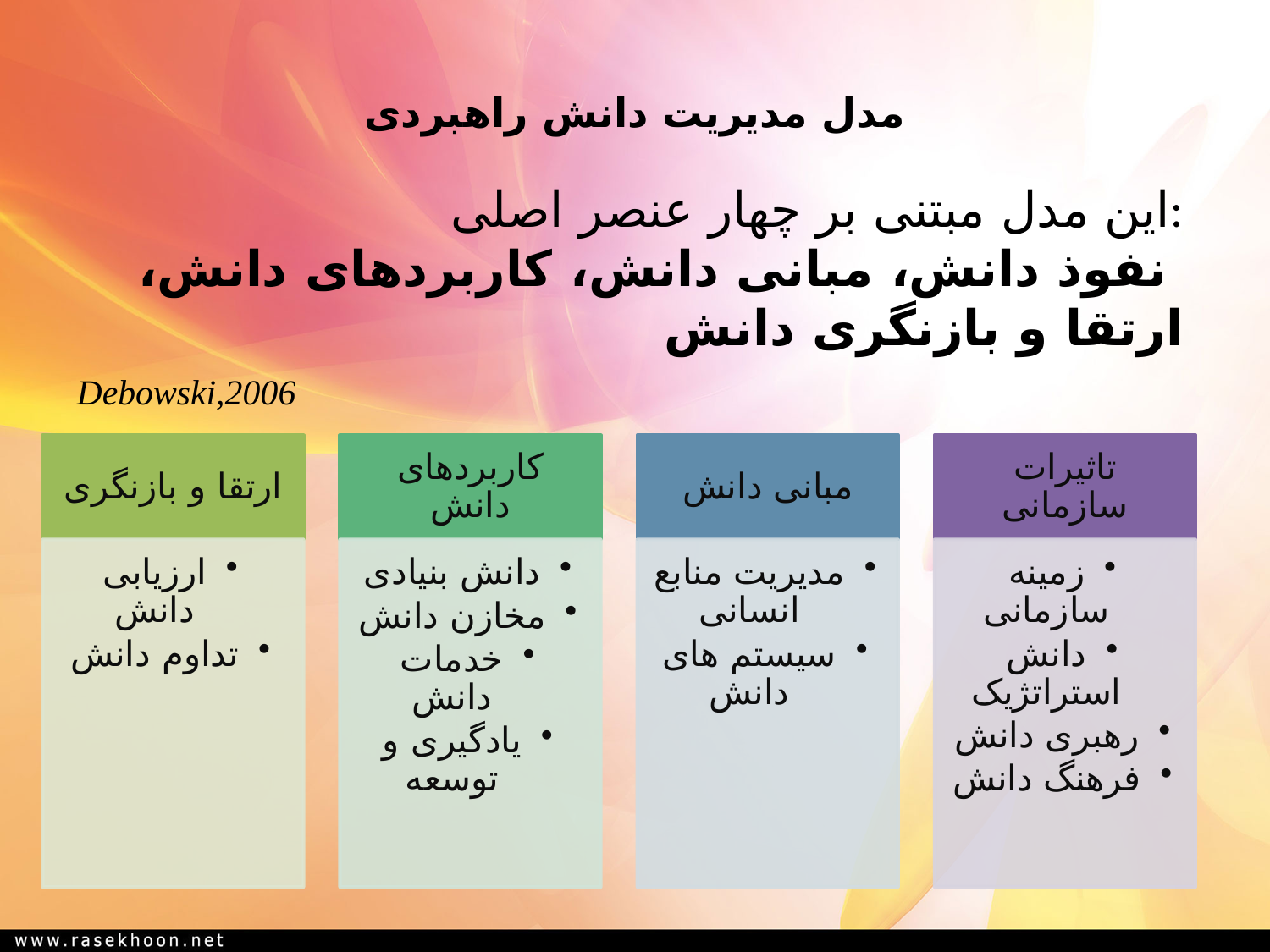

# مدل مدیریت دانش راهبردی
این مدل مبتنی بر چهار عنصر اصلی:
 نفوذ دانش، مبانی دانش، کاربردهای دانش، ارتقا و بازنگری دانش
 Debowski,2006
ارتقا و بازنگری
ارزیابی دانش
تداوم دانش
کاربردهای دانش
دانش بنیادی
مخازن دانش
خدمات دانش
یادگیری و توسعه
مبانی دانش
مدیریت منابع انسانی
سیستم های دانش
تاثیرات سازمانی
زمینه سازمانی
دانش استراتژیک
رهبری دانش
فرهنگ دانش